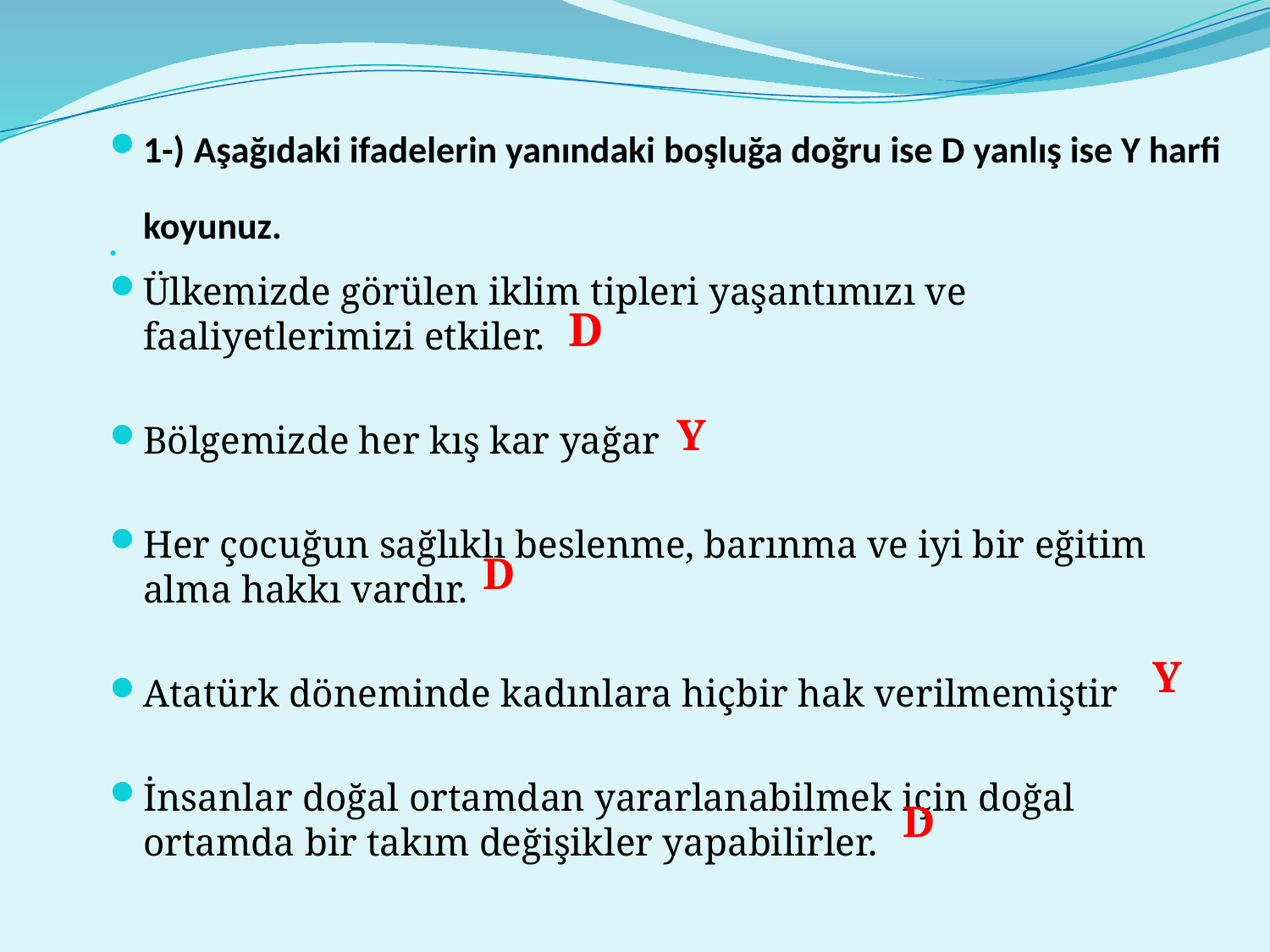

1-) Aşağıdaki ifadelerin yanındaki boşluğa doğru ise D yanlış ise Y harfi koyunuz.

Ülkemizde görülen iklim tipleri yaşantımızı ve faaliyetlerimizi etkiler.

Bölgemizde her kış kar yağar

Her çocuğun sağlıklı beslenme, barınma ve iyi bir eğitim alma hakkı vardır.

Atatürk döneminde kadınlara hiçbir hak verilmemiştir

İnsanlar doğal ortamdan yararlanabilmek için doğal ortamda bir takım değişikler yapabilirler.

D
Y
D
Y
D